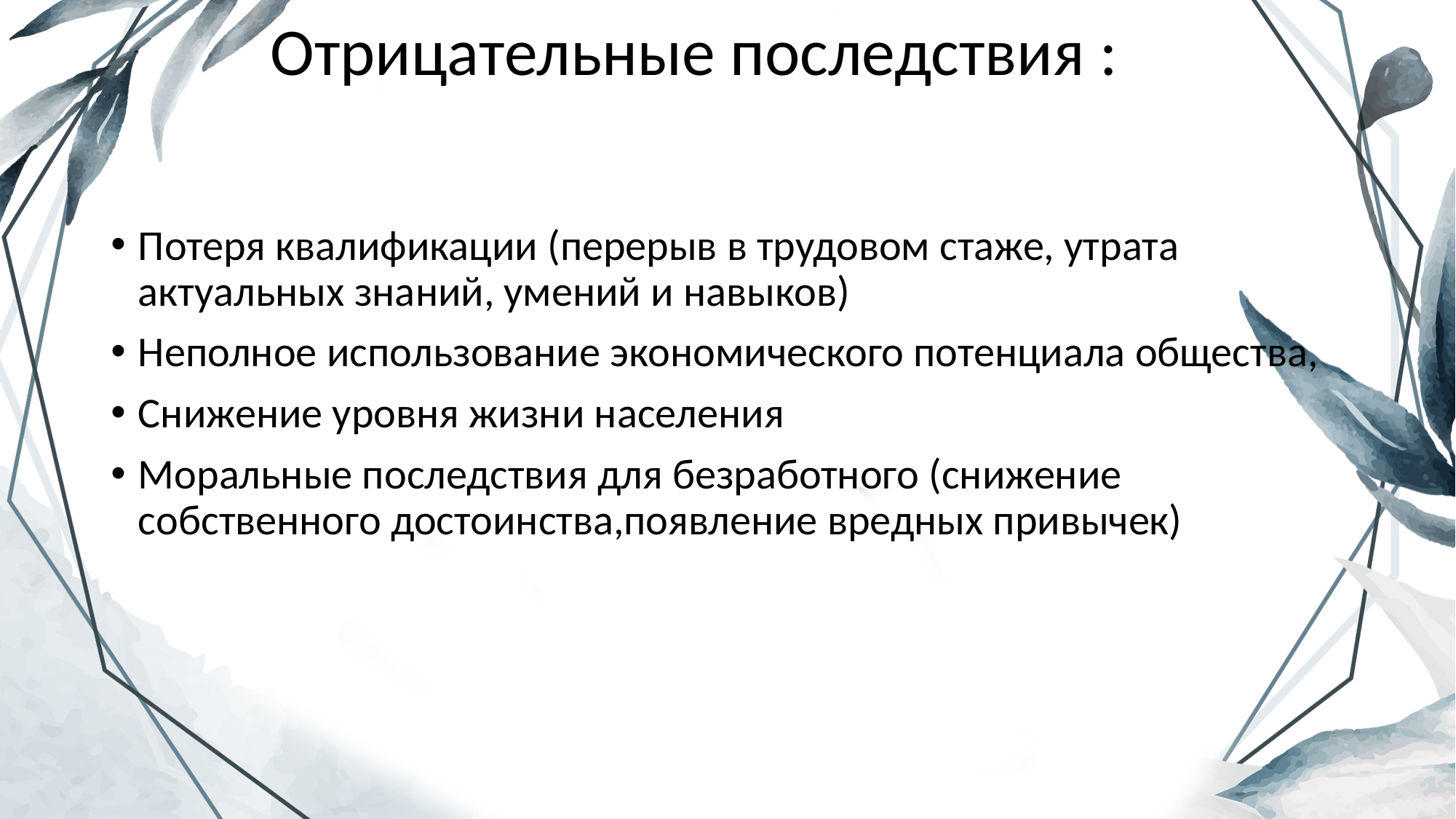

# Отрицательные последствия :
Потеря квалификации (перерыв в трудовом стаже, утрата актуальных знаний, умений и навыков)
Неполное использование экономического потенциала общества,
Снижение уровня жизни населения
Моральные последствия для безработного (снижение собственного достоинства,появление вредных привычек)